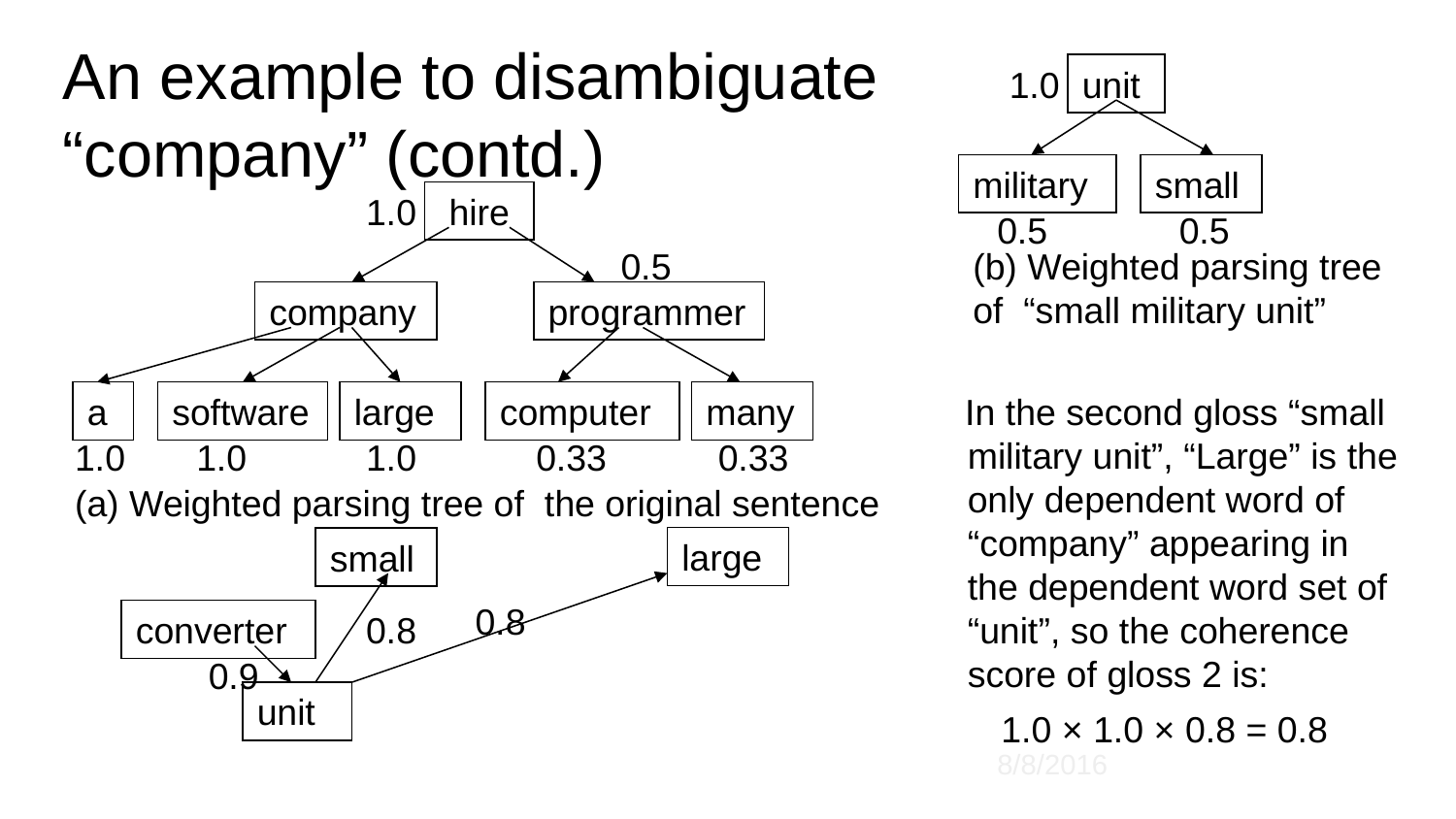

An example to disambiguate “company” (contd.)
1.0
unit

military
small
1.0
hire
0.5
0.5

0.5
(b) Weighted parsing tree of  “small military unit”
company
programmer

a
software
large
computer
many
    In the second gloss “small military unit”, “Large” is the only dependent word of “company” appearing in the dependent word set of “unit”, so the coherence score of gloss 2 is:
1.0 × 1.0 × 0.8 = 0.8
1.0
1.0
1.0
0.33
0.33
(a) Weighted parsing tree of  the original sentence
large
small

0.8
converter
0.8
0.9

unit
8/8/2016
20